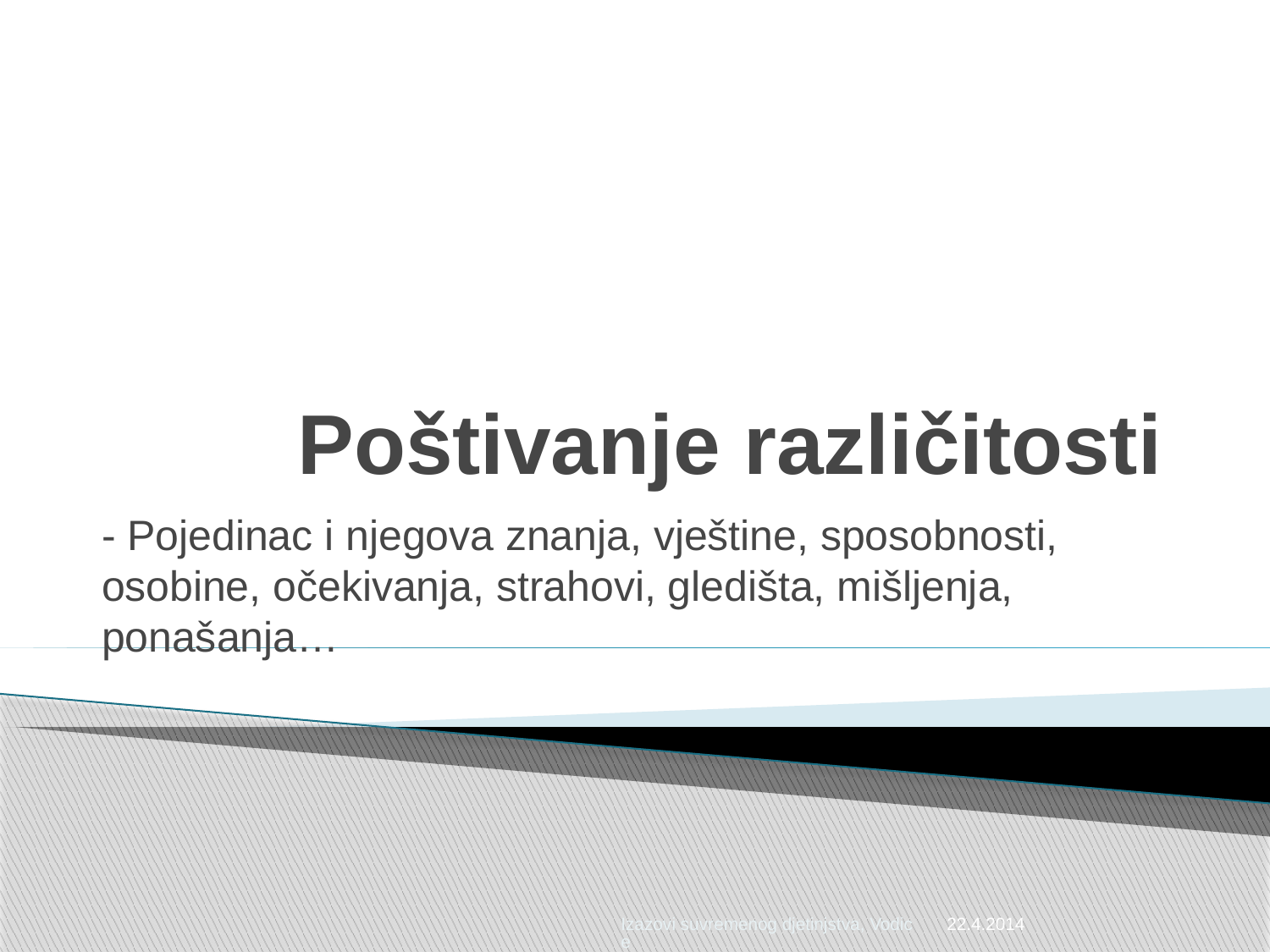

# Poštivanje različitosti
- Pojedinac i njegova znanja, vještine, sposobnosti, osobine, očekivanja, strahovi, gledišta, mišljenja, ponašanja…
Izazovi suvremenog djetinjstva, Vodice
22.4.2014